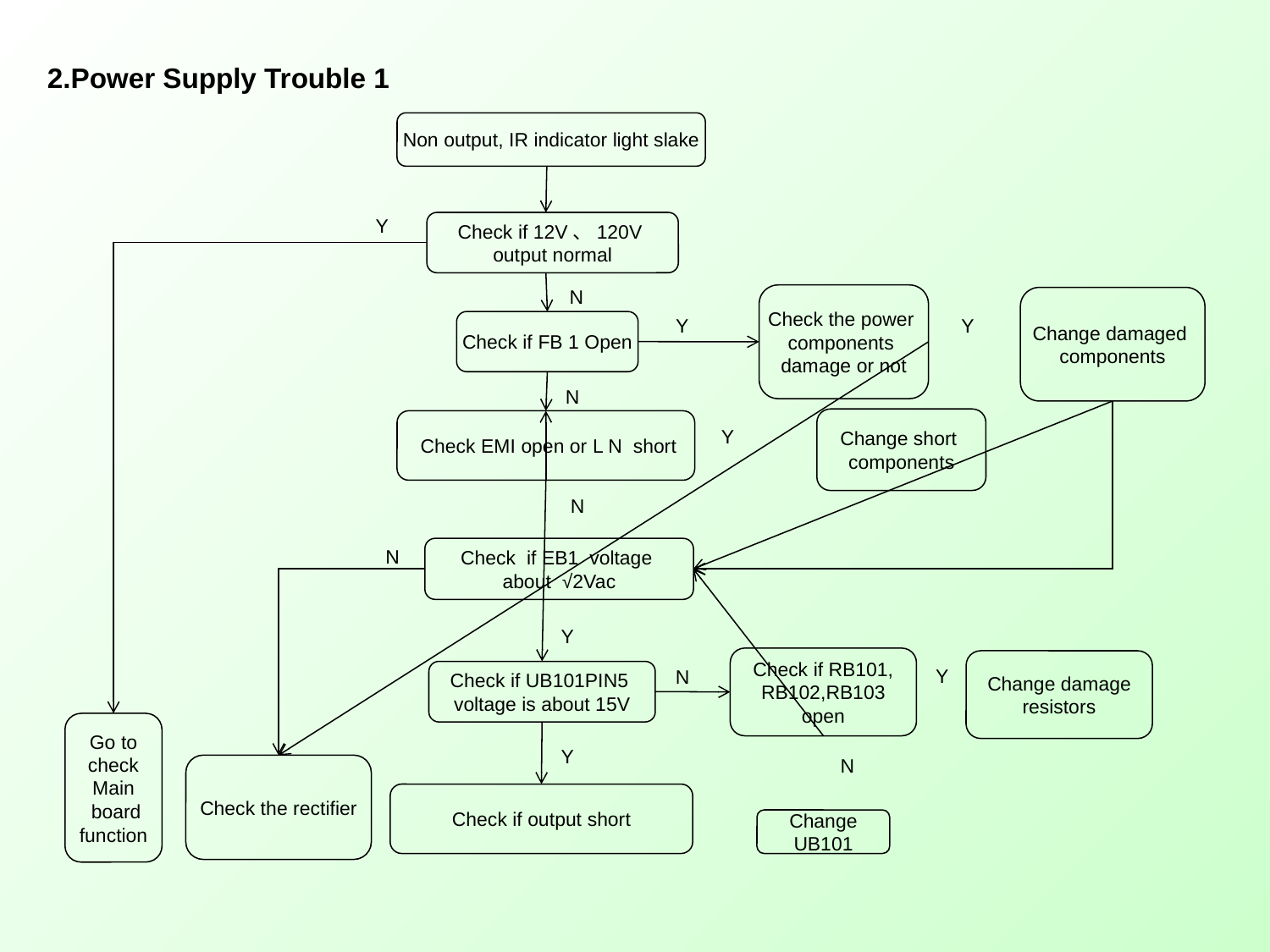

2.Power Supply Trouble 1
Non output, IR indicator light slake
Y
Check if 12V、120V
output normal
N
Check the power
components
damage or not
Change damaged
components
Y
Y
Check if FB 1 Open
N
Change short
components
 Check EMI open or L N  short
Y
N
Check  if EB1  voltage
about  √2Vac
N
Y
Check if RB101,
RB102,RB103 open
Change damage resistors
Check if UB101PIN5
voltage is about 15V
Y
N
Go to
 check
Main
 board
 function
Y
N
Check the rectifier
Check if output short
Change UB101